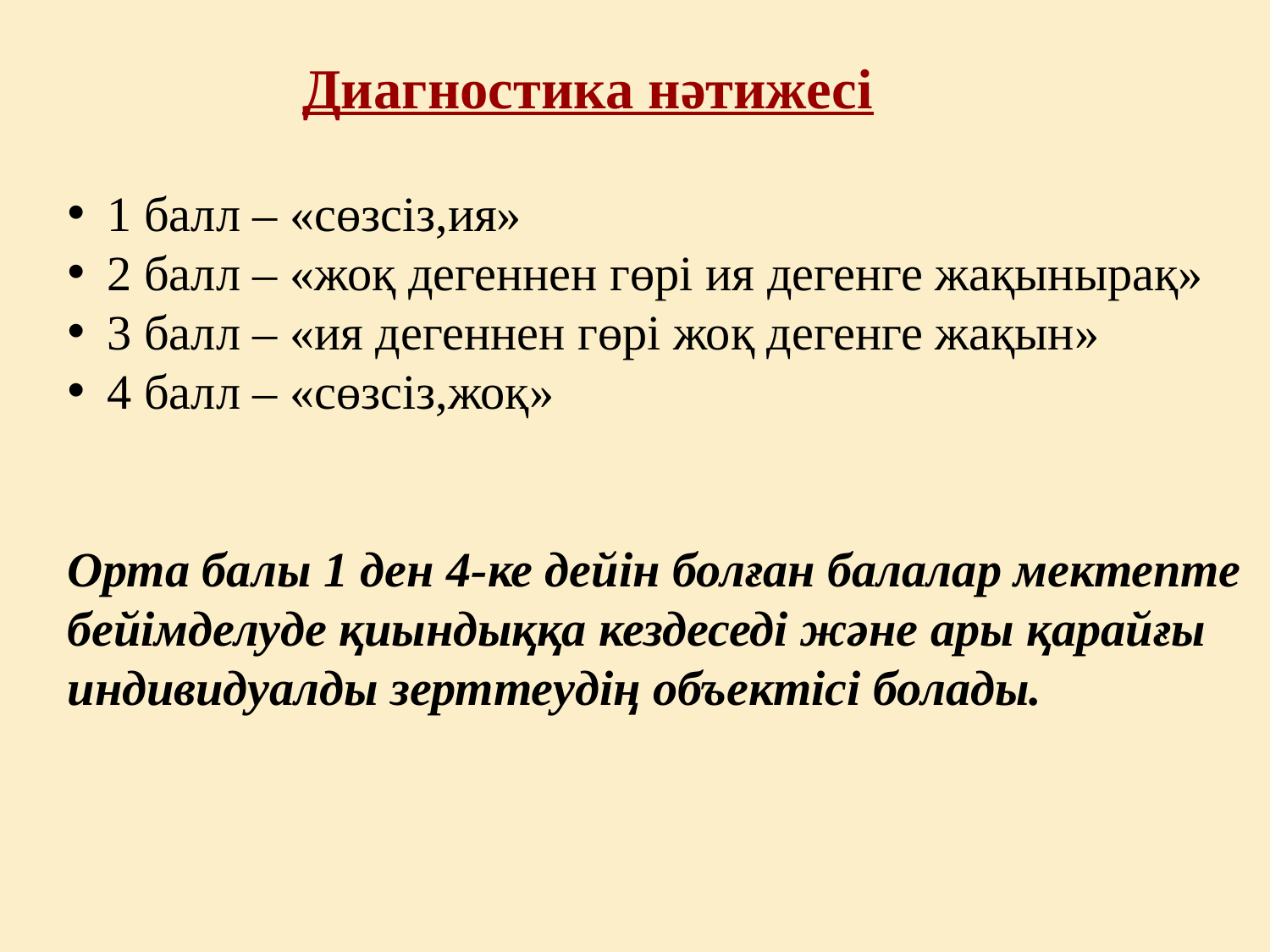

Диагностика нәтижесі
1 балл – «сөзсіз,ия»
2 балл – «жоқ дегеннен гөрі ия дегенге жақынырақ»
3 балл – «ия дегеннен гөрі жоқ дегенге жақын»
4 балл – «сөзсіз,жоқ»

Орта балы 1 ден 4-ке дейін болған балалар мектепте бейімделуде қиындыққа кездеседі және ары қарайғы индивидуалды зерттеудің объектісі болады.